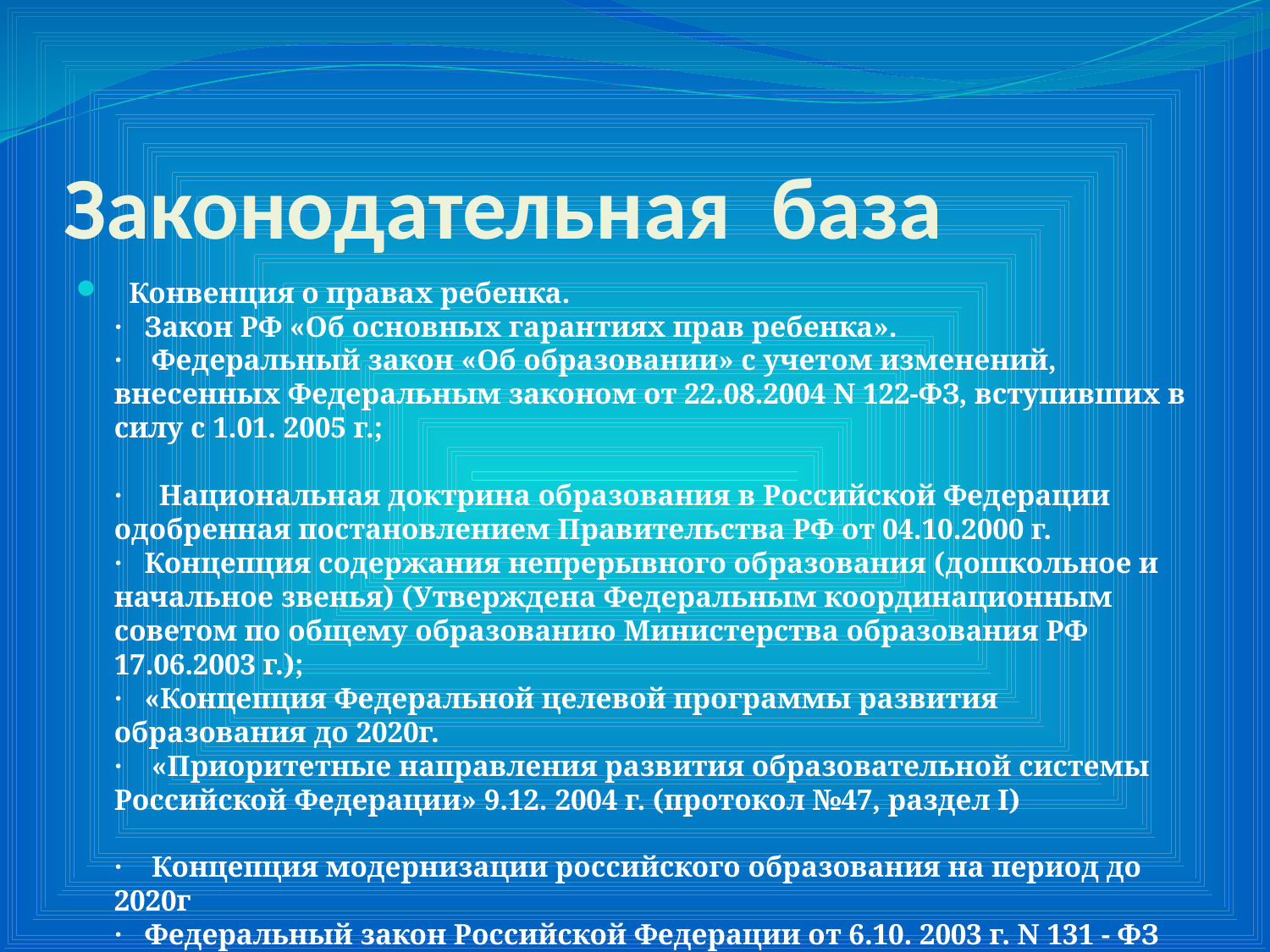

# Законодательная  база
  Конвенция о правах ребенка.
·   Закон РФ «Об основных гарантиях прав ребенка».
·    Федеральный закон «Об образовании» с учетом изменений, внесенных Федеральным законом от 22.08.2004 N 122-ФЗ, вступивших в силу с 1.01. 2005 г.;
·     Национальная доктрина образования в Российской Федерации одобренная постановлением Правительства РФ от 04.10.2000 г.
·   Концепция содержания непрерывного образования (дошкольное и начальное звенья) (Утверждена Федеральным координационным советом по общему образованию Министерства образования РФ 17.06.2003 г.);
·   «Концепция Федеральной целевой программы развития образования до 2020г.
·    «Приоритетные направления развития образовательной системы Российской Федерации» 9.12. 2004 г. (протокол №47, раздел I)
·    Концепция модернизации российского образования на период до 2020г
·   Федеральный закон Российской Федерации от 6.10. 2003 г. N 131 - ФЗ «Об общих принципах организации местного самоуправления в Российской Федерации»